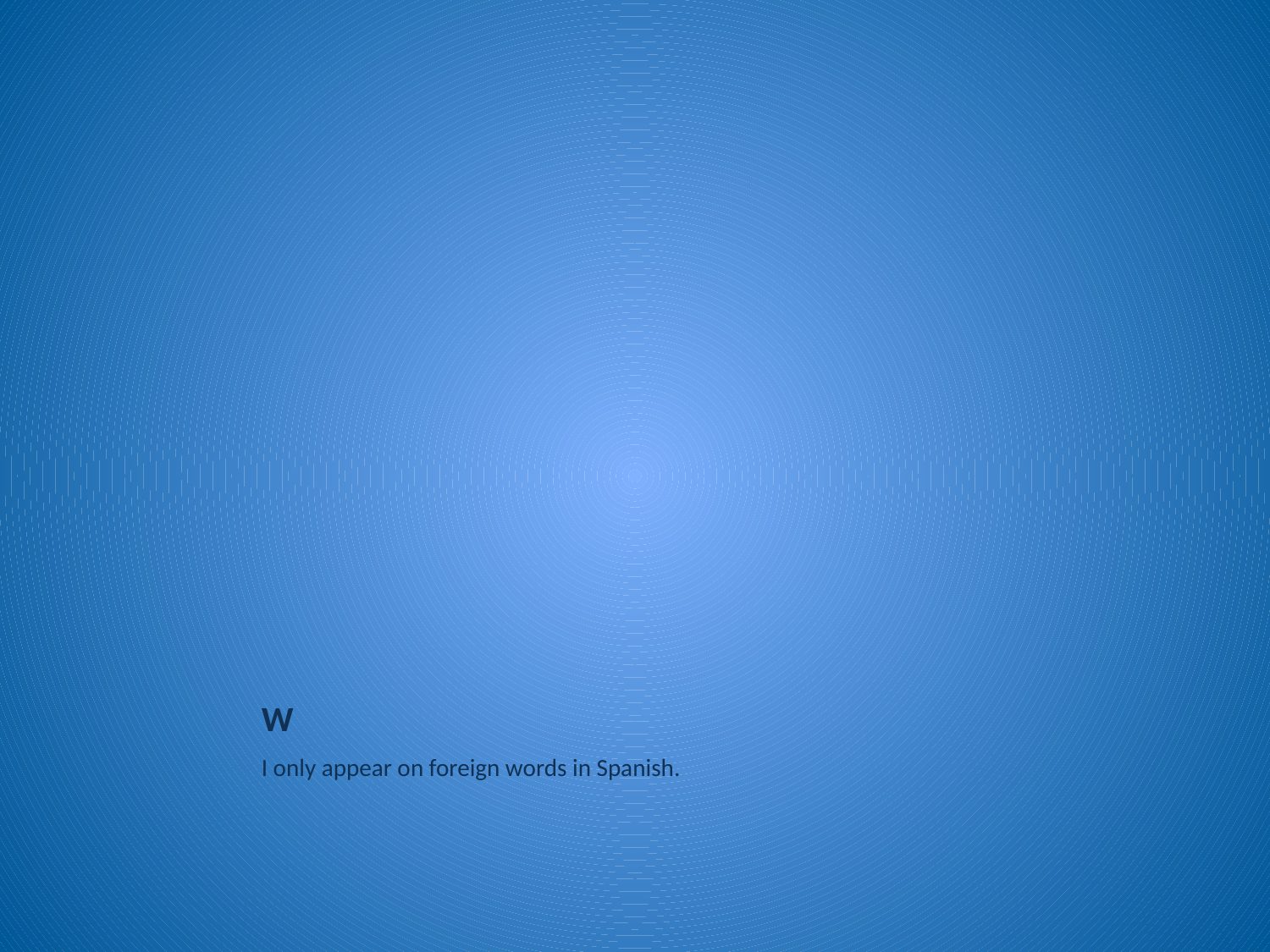

# W
I only appear on foreign words in Spanish.